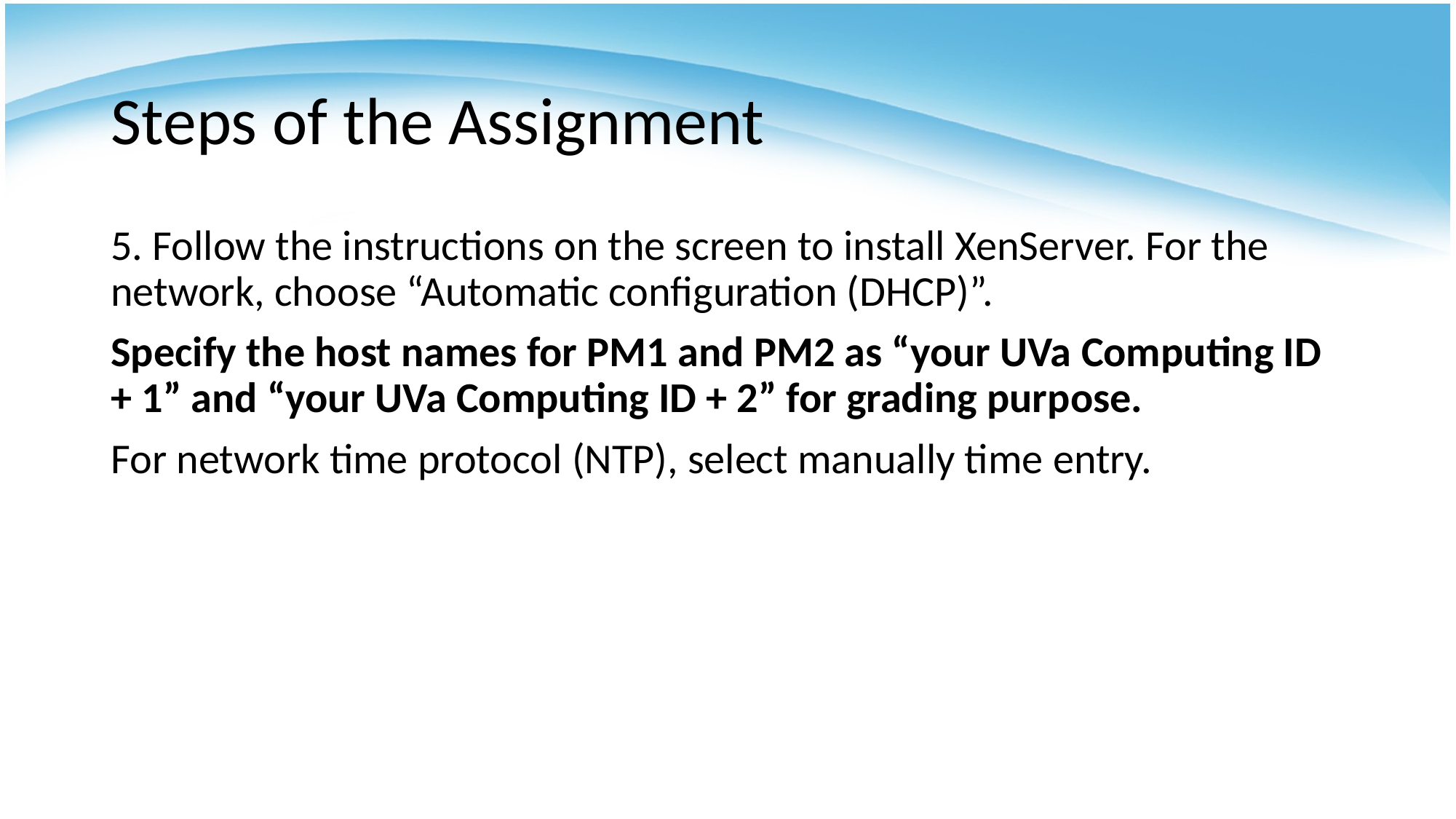

# Steps of the Assignment
5. Follow the instructions on the screen to install XenServer. For the network, choose “Automatic configuration (DHCP)”.
Specify the host names for PM1 and PM2 as “your UVa Computing ID + 1” and “your UVa Computing ID + 2” for grading purpose.
For network time protocol (NTP), select manually time entry.